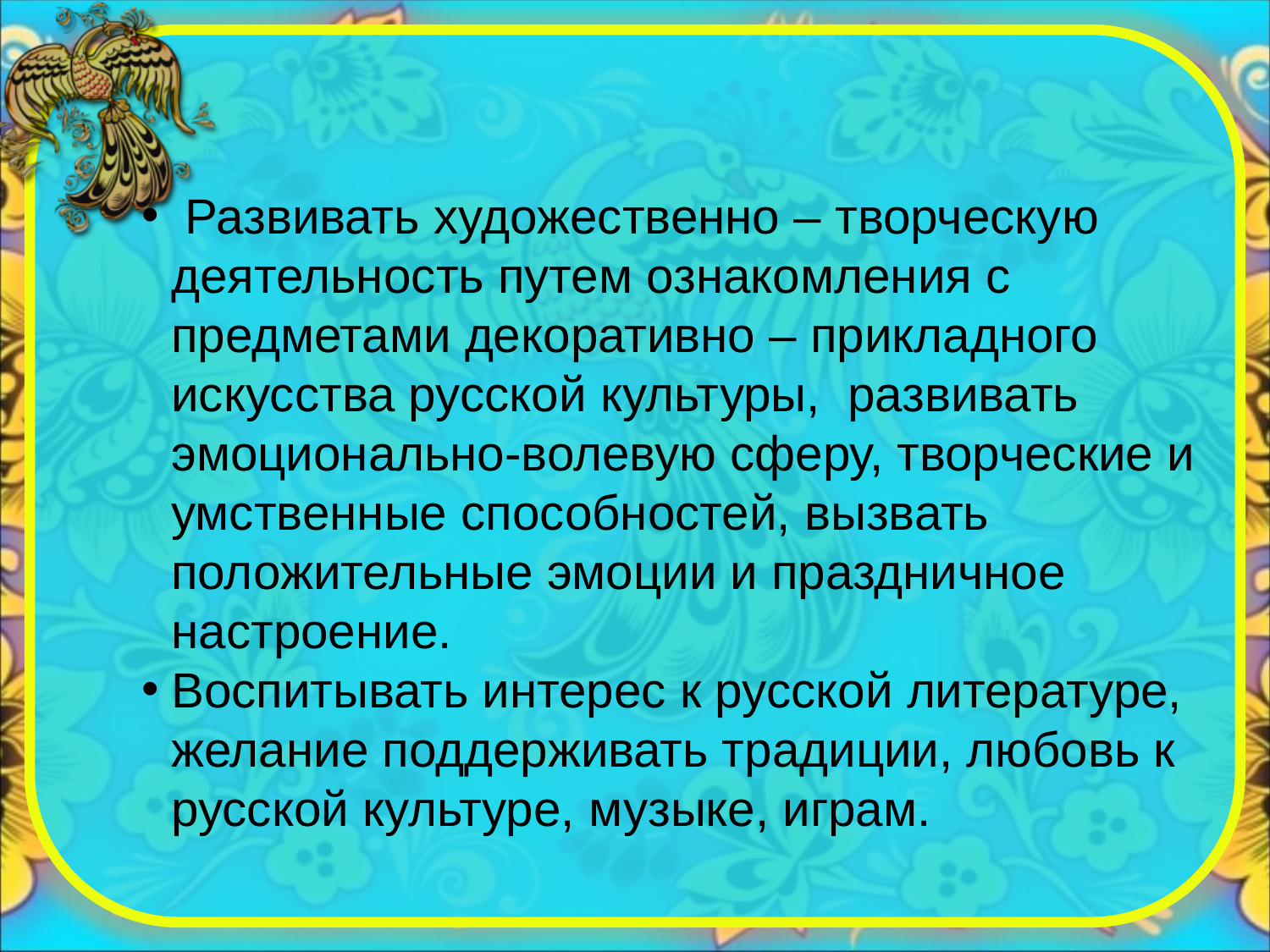

Развивать художественно – творческую деятельность путем ознакомления с предметами декоративно – прикладного искусства русской культуры,  развивать эмоционально-волевую сферу, творческие и умственные способностей, вызвать положительные эмоции и праздничное настроение.
Воспитывать интерес к русской литературе, желание поддерживать традиции, любовь к русской культуре, музыке, играм.